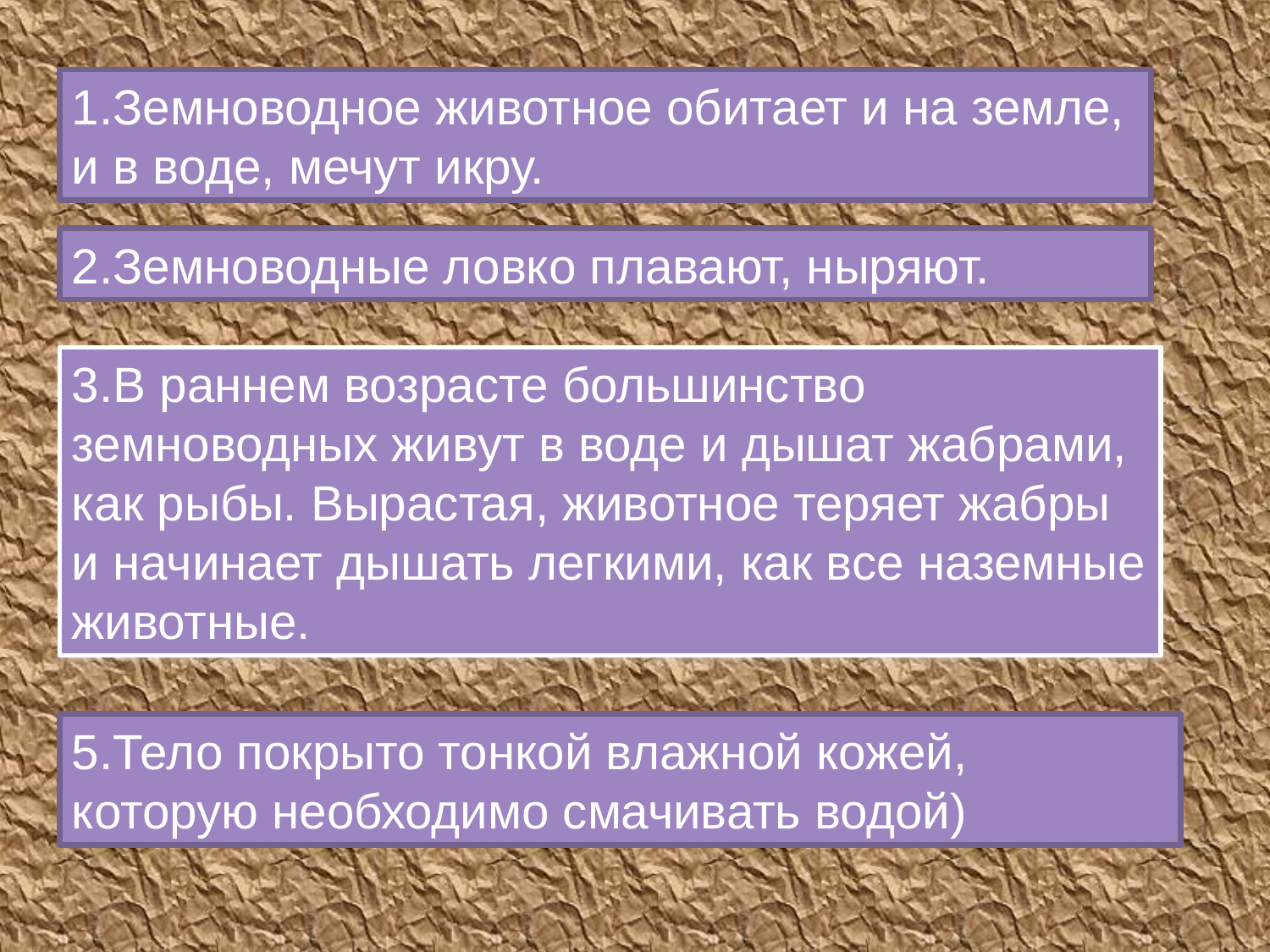

1.Земноводное животное обитает и на земле, и в воде, мечут икру.
2.Земноводные ловко плавают, ныряют.
3.В раннем возрасте большинство земноводных живут в воде и дышат жабрами, как рыбы. Вырастая, животное теряет жабры и начинает дышать легкими, как все наземные животные.
5.Тело покрыто тонкой влажной кожей, которую необходимо смачивать водой)